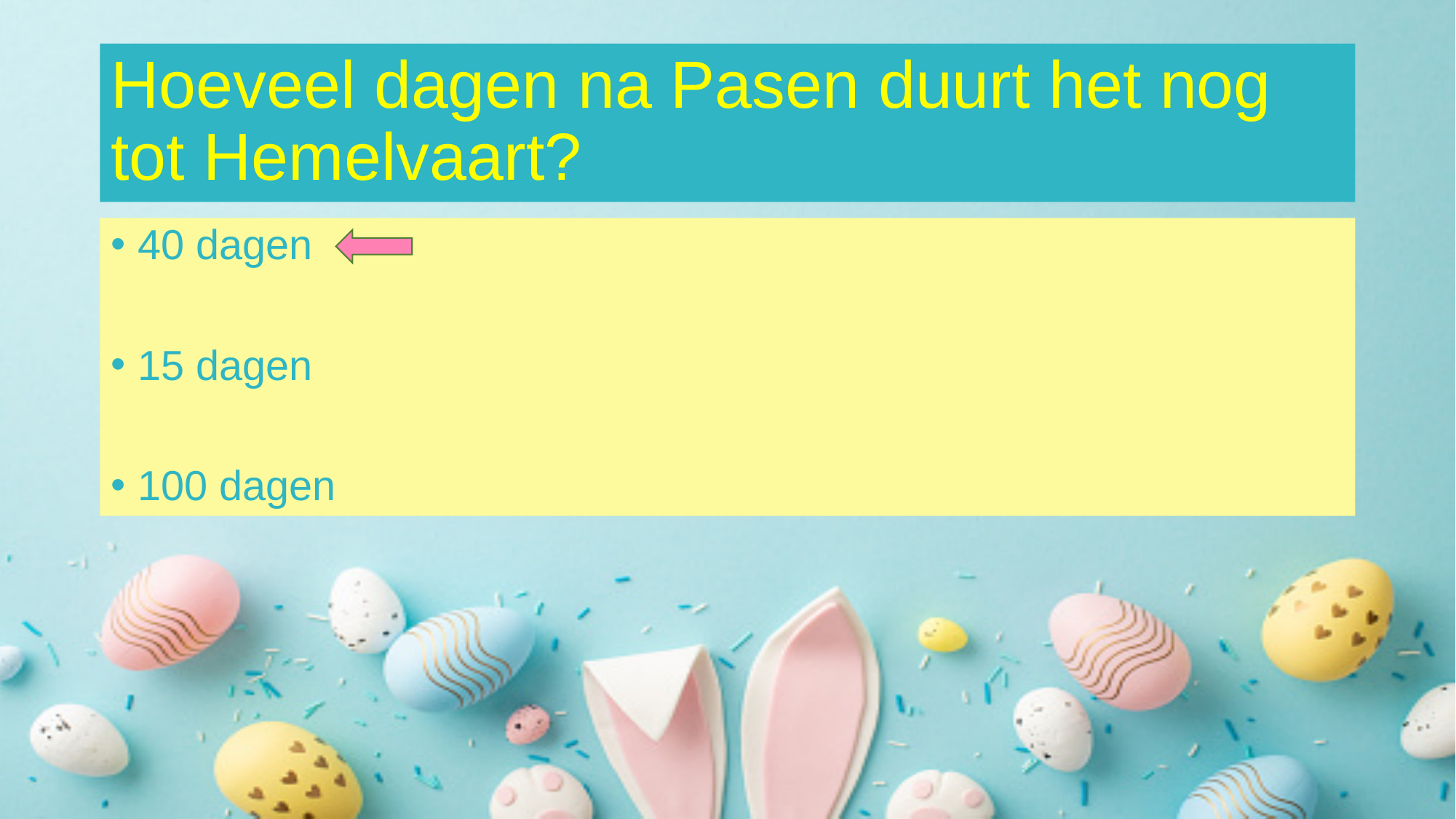

# Hoeveel dagen na Pasen duurt het nog tot Hemelvaart?

40 dagen

15 dagen

100 dagen